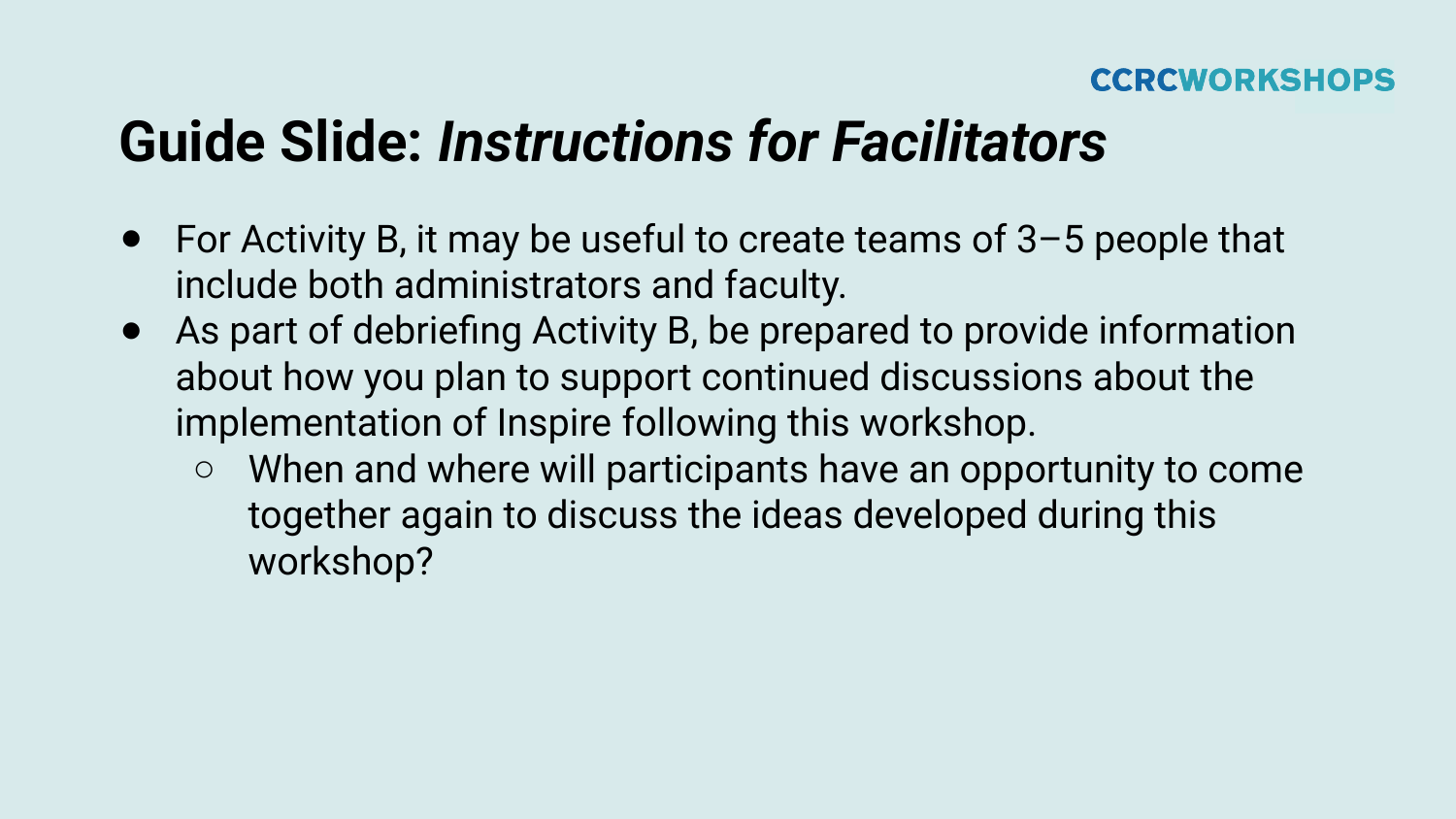

# Guide Slide: Instructions for Facilitators
For Activity B, it may be useful to create teams of 3–5 people that include both administrators and faculty.
As part of debriefing Activity B, be prepared to provide information about how you plan to support continued discussions about the implementation of Inspire following this workshop.
When and where will participants have an opportunity to come together again to discuss the ideas developed during this workshop?